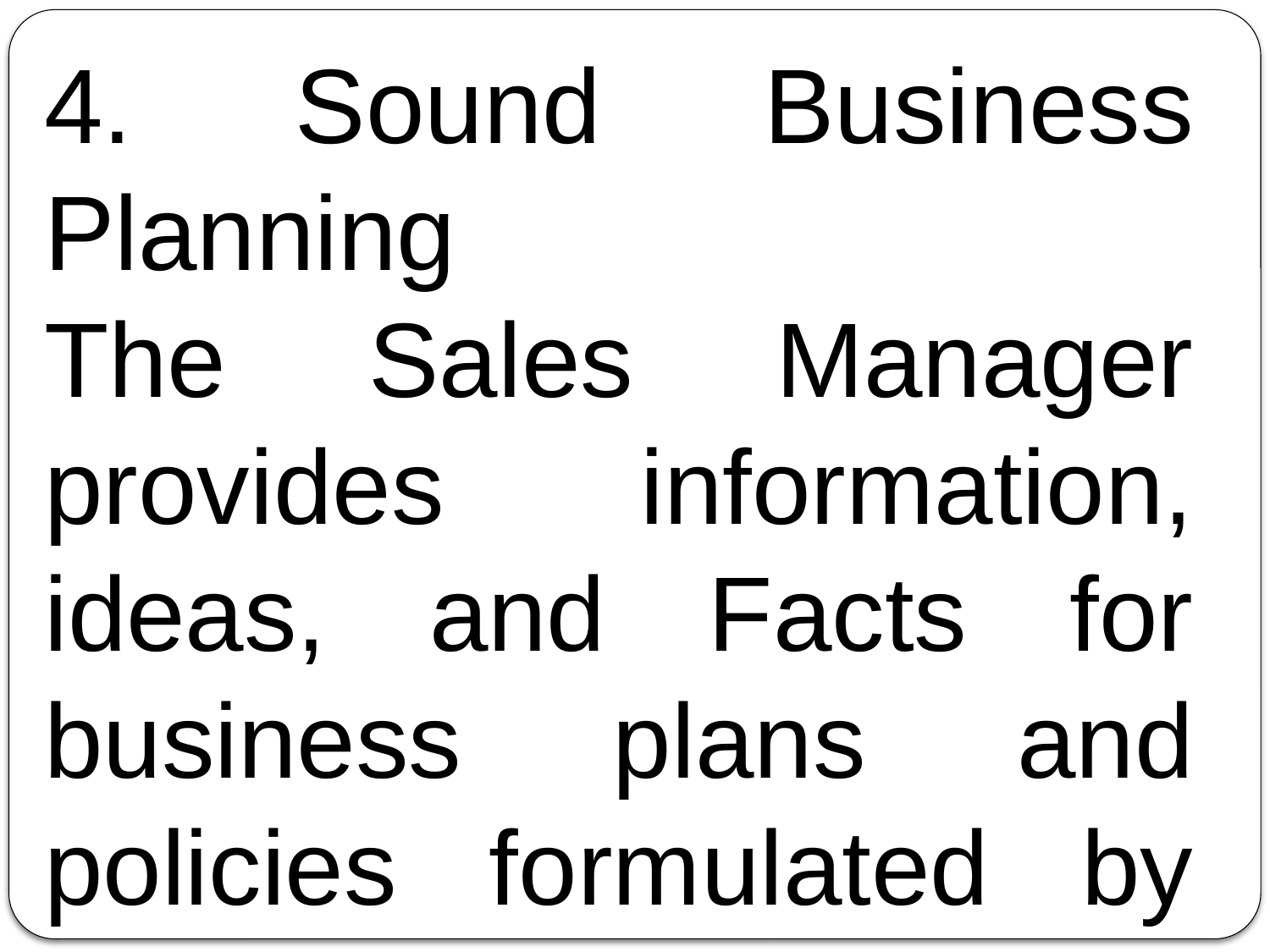

4. Sound Business Planning
The Sales Manager provides information, ideas, and Facts for business plans and policies formulated by top management.